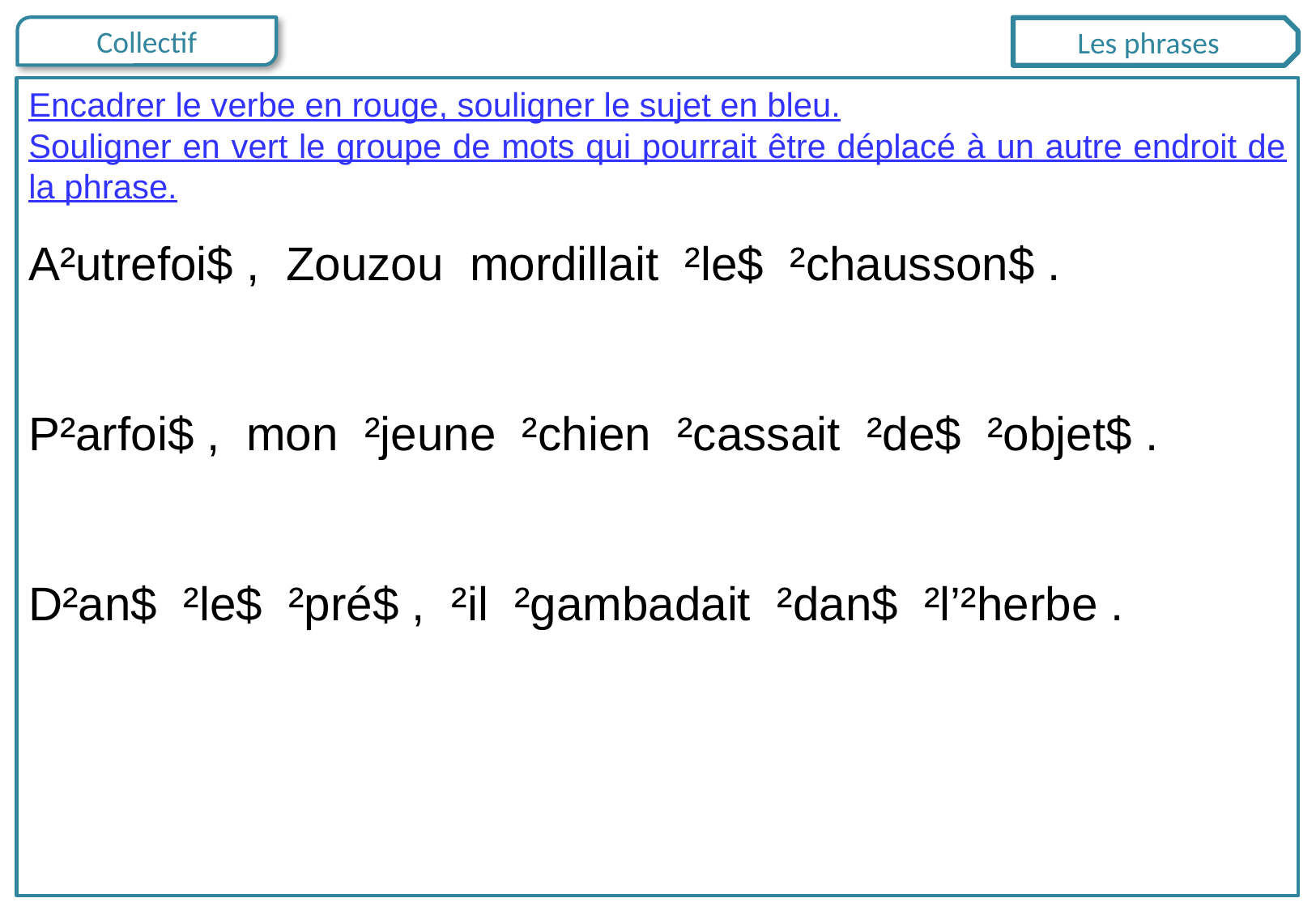

Les phrases
Encadrer le verbe en rouge, souligner le sujet en bleu.
Souligner en vert le groupe de mots qui pourrait être déplacé à un autre endroit de la phrase.
A²utrefoi$ ,  Zouzou  mordillait  ²le$  ²chausson$ .

P²arfoi$ ,  mon  ²jeune  ²chien  ²cassait  ²de$  ²objet$ .

D²an$  ²le$  ²pré$ ,  ²il  ²gambadait  ²dan$  ²l’²herbe .